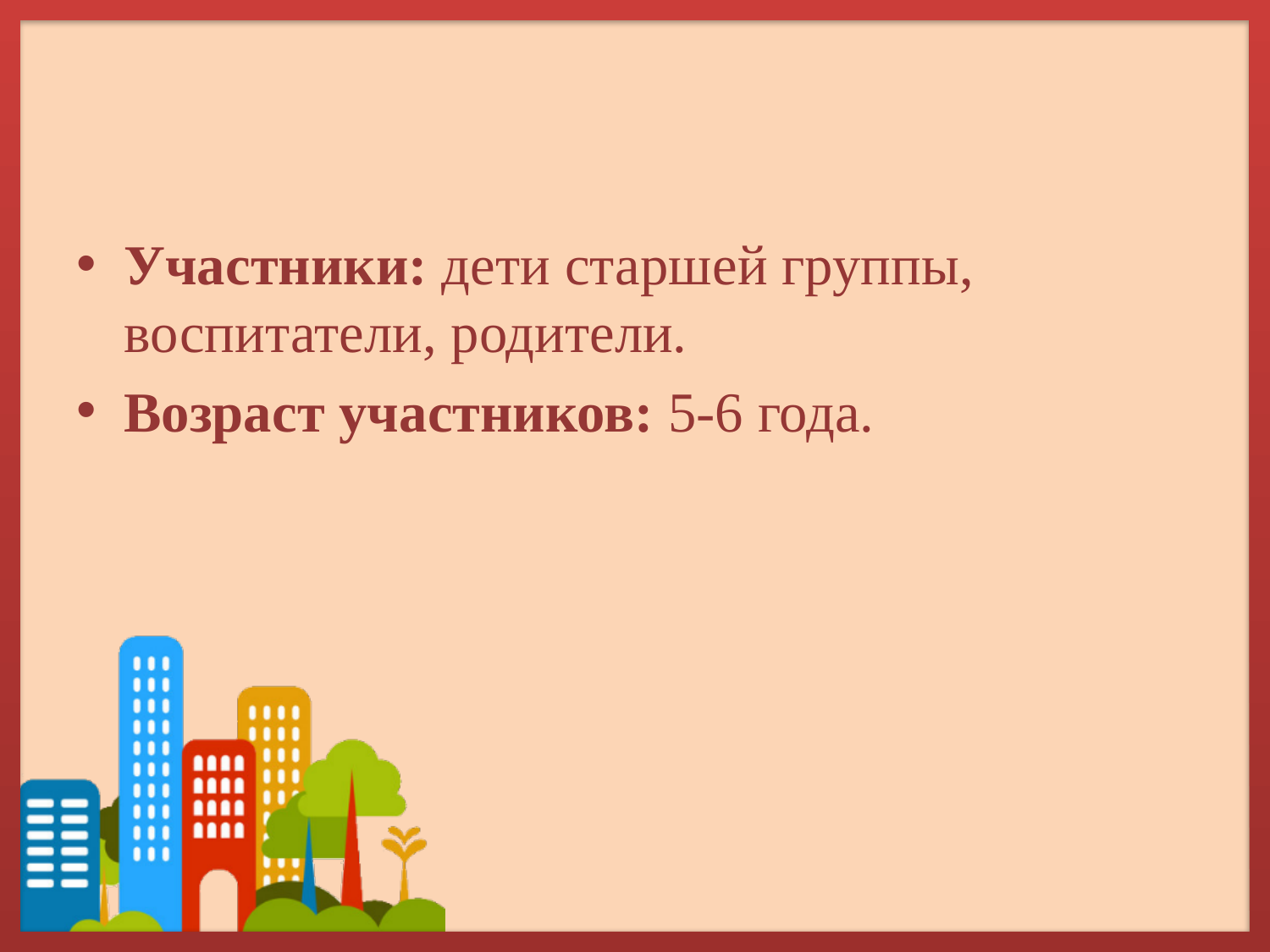

Участники: дети старшей группы, воспитатели, родители.
Возраст участников: 5-6 года.